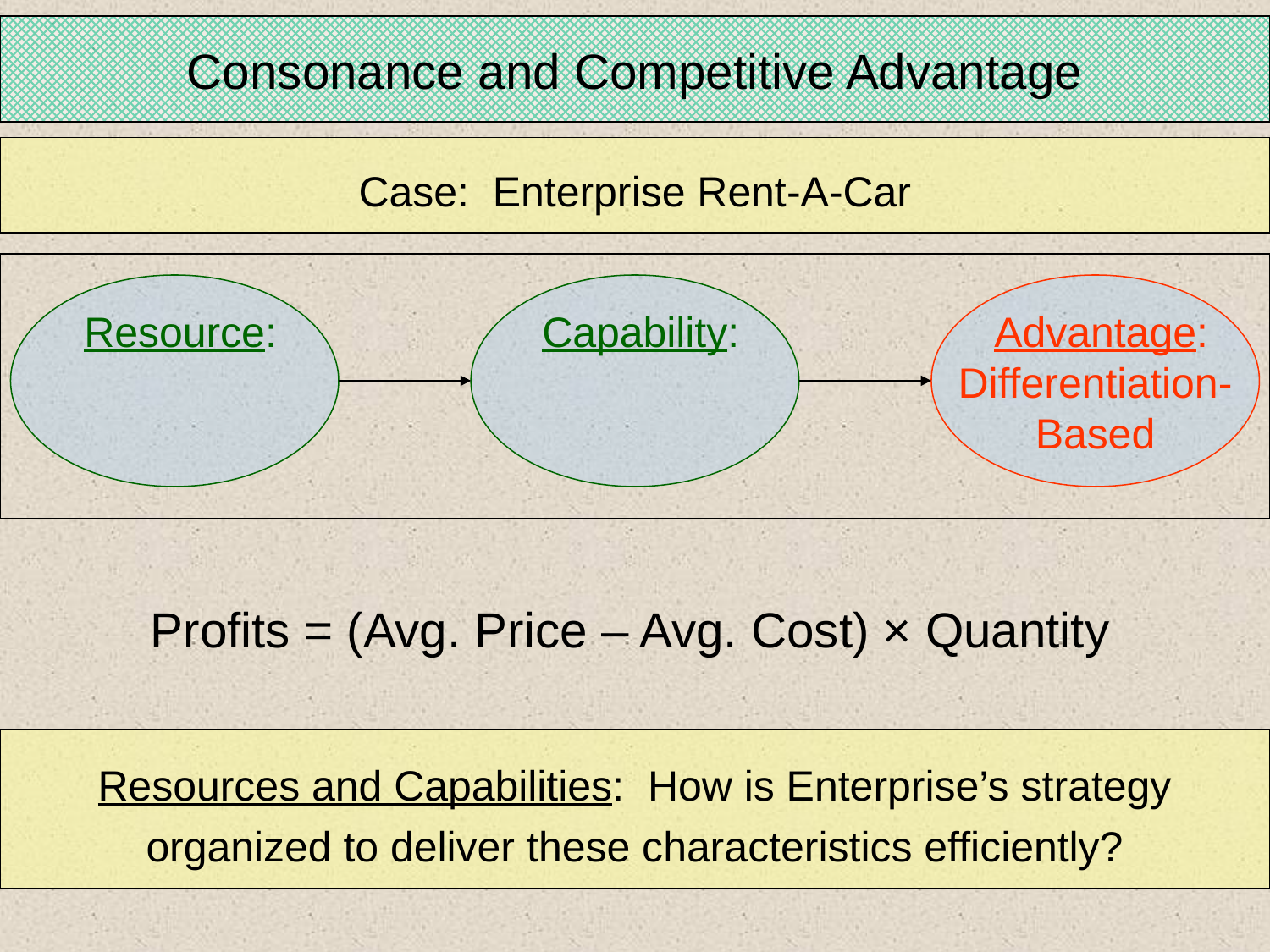

Consonance and Competitive Advantage
Case:  Enterprise Rent-A-Car

 Resource:

 Capability:

 Advantage:
Differentiation-
Based
Profits = (Avg. Price – Avg. Cost) × Quantity
Resources and Capabilities:  How is Enterprise’s strategy
organized to deliver these characteristics efficiently?